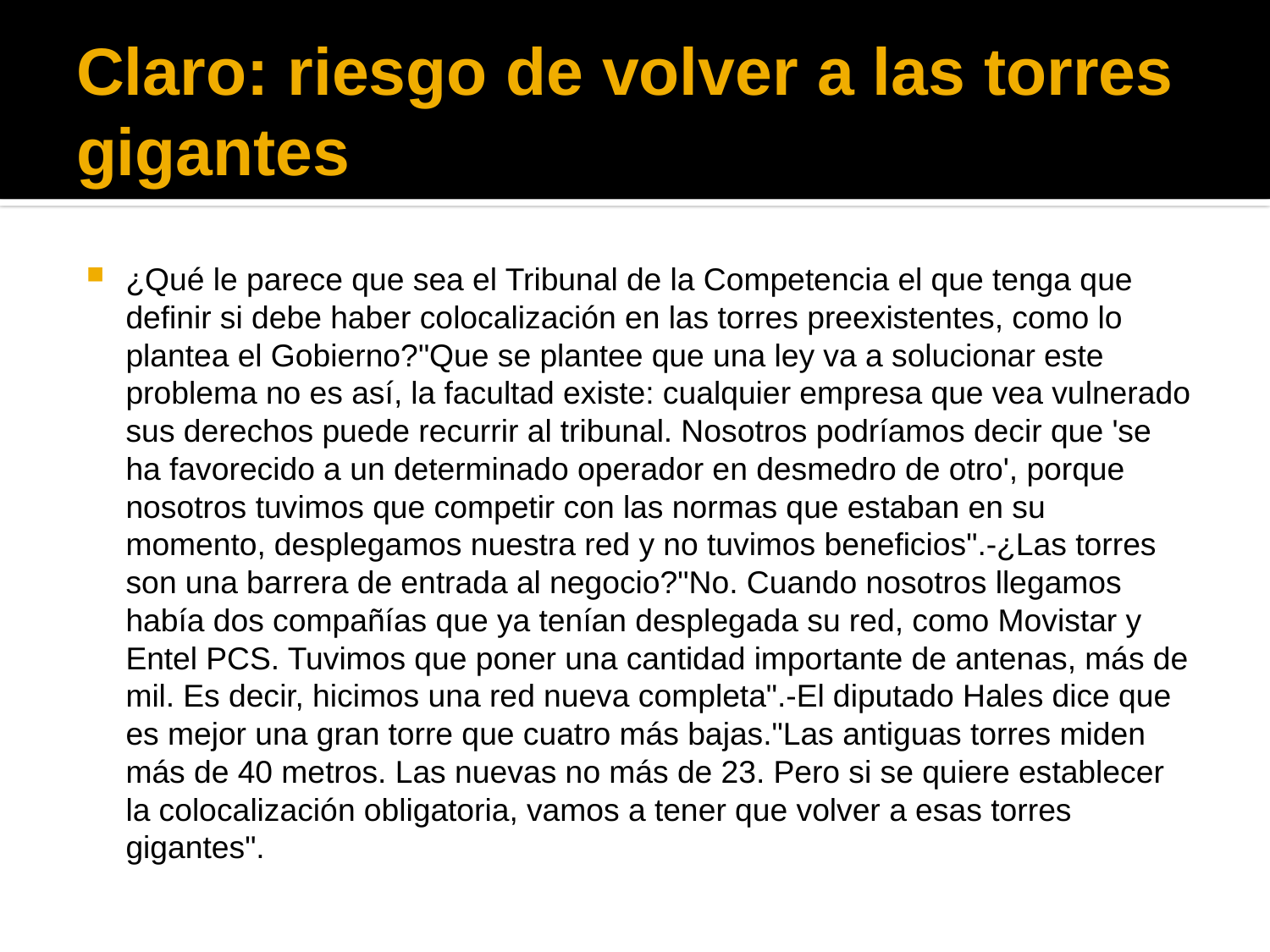

# Claro: riesgo de volver a las torres gigantes
¿Qué le parece que sea el Tribunal de la Competencia el que tenga que definir si debe haber colocalización en las torres preexistentes, como lo plantea el Gobierno?"Que se plantee que una ley va a solucionar este problema no es así, la facultad existe: cualquier empresa que vea vulnerado sus derechos puede recurrir al tribunal. Nosotros podríamos decir que 'se ha favorecido a un determinado operador en desmedro de otro', porque nosotros tuvimos que competir con las normas que estaban en su momento, desplegamos nuestra red y no tuvimos beneficios".-¿Las torres son una barrera de entrada al negocio?"No. Cuando nosotros llegamos había dos compañías que ya tenían desplegada su red, como Movistar y Entel PCS. Tuvimos que poner una cantidad importante de antenas, más de mil. Es decir, hicimos una red nueva completa".-El diputado Hales dice que es mejor una gran torre que cuatro más bajas."Las antiguas torres miden más de 40 metros. Las nuevas no más de 23. Pero si se quiere establecer la colocalización obligatoria, vamos a tener que volver a esas torres gigantes".